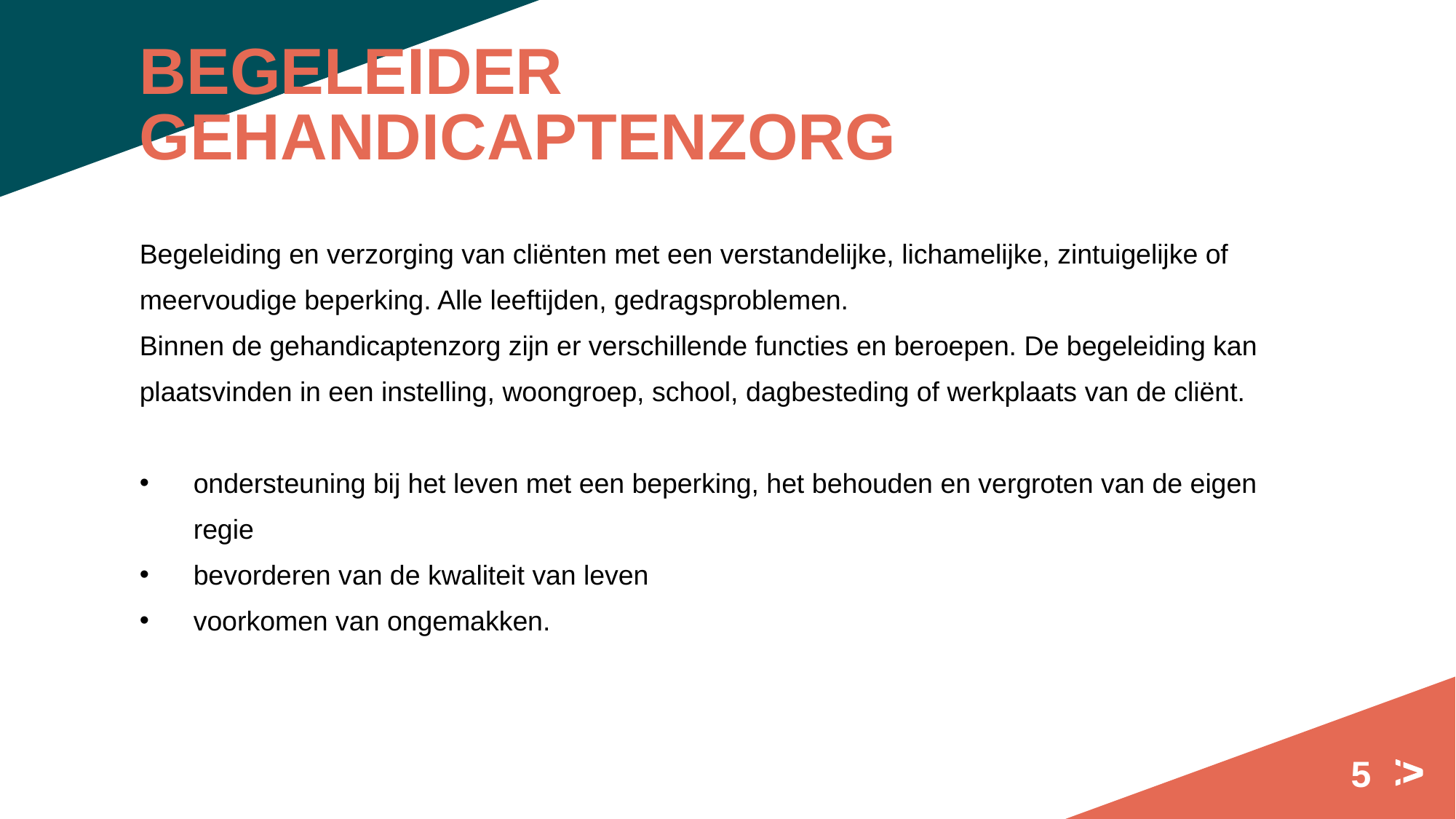

# Begeleider gehandicaptenzorg
Begeleiding en verzorging van cliënten met een verstandelijke, lichamelijke, zintuigelijke of meervoudige beperking. Alle leeftijden, gedragsproblemen.
Binnen de gehandicaptenzorg zijn er verschillende functies en beroepen. De begeleiding kan plaatsvinden in een instelling, woongroep, school, dagbesteding of werkplaats van de cliënt.

ondersteuning bij het leven met een beperking, het behouden en vergroten van de eigen regie
bevorderen van de kwaliteit van leven
voorkomen van ongemakken.

5